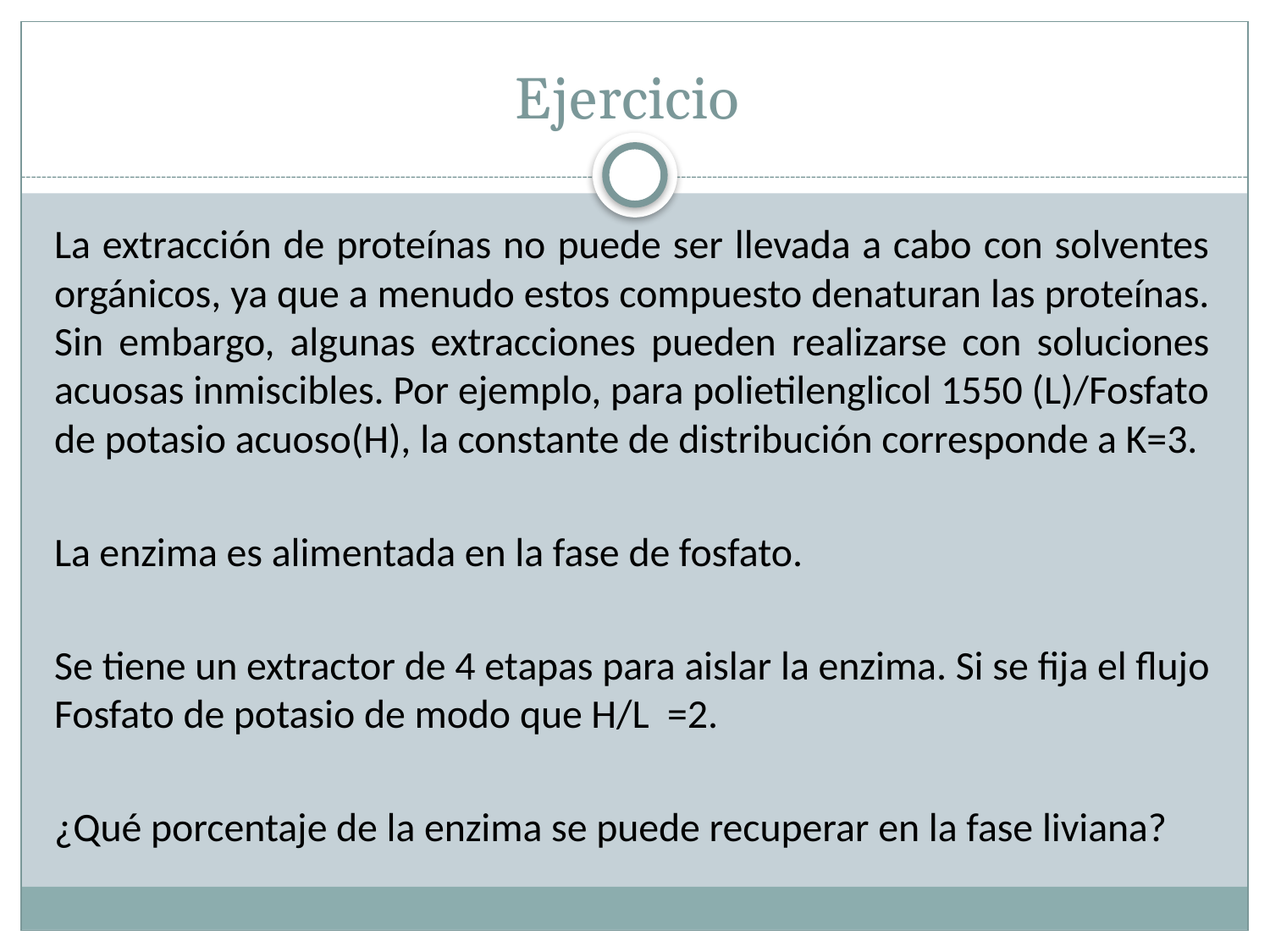

# Ejercicio
La extracción de proteínas no puede ser llevada a cabo con solventes orgánicos, ya que a menudo estos compuesto denaturan las proteínas. Sin embargo, algunas extracciones pueden realizarse con soluciones acuosas inmiscibles. Por ejemplo, para polietilenglicol 1550 (L)/Fosfato de potasio acuoso(H), la constante de distribución corresponde a K=3.

La enzima es alimentada en la fase de fosfato.

Se tiene un extractor de 4 etapas para aislar la enzima. Si se fija el flujo Fosfato de potasio de modo que H/L  =2.

¿Qué porcentaje de la enzima se puede recuperar en la fase liviana?